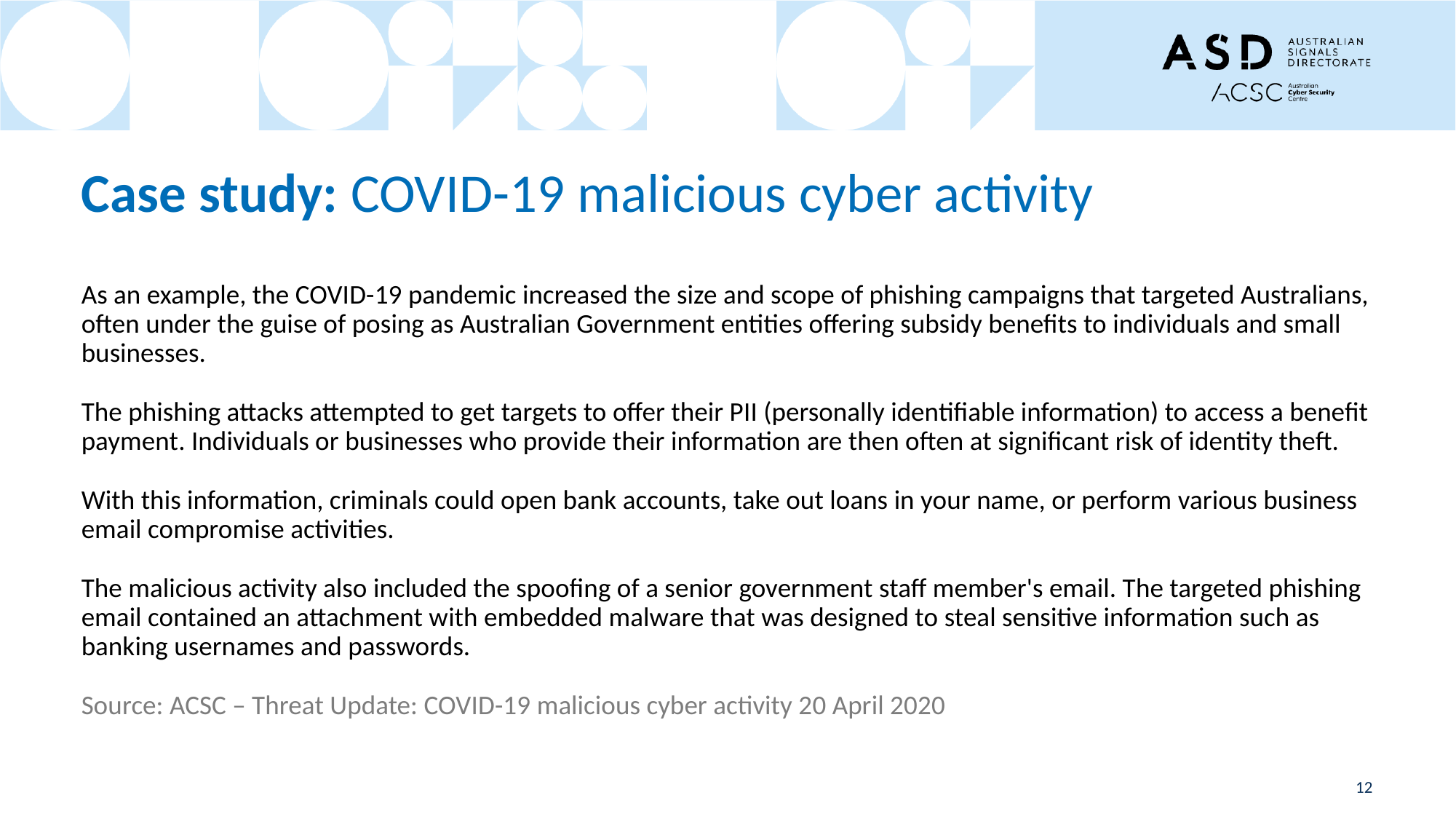

# Case study: COVID-19 malicious cyber activity
As an example, the COVID-19 pandemic increased the size and scope of phishing campaigns that targeted Australians, often under the guise of posing as Australian Government entities offering subsidy benefits to individuals and small businesses.
The phishing attacks attempted to get targets to offer their PII (personally identifiable information) to access a benefit payment. Individuals or businesses who provide their information are then often at significant risk of identity theft.
With this information, criminals could open bank accounts, take out loans in your name, or perform various business email compromise activities.
The malicious activity also included the spoofing of a senior government staff member's email. The targeted phishing email contained an attachment with embedded malware that was designed to steal sensitive information such as banking usernames and passwords.
Source: ACSC – Threat Update: COVID-19 malicious cyber activity 20 April 2020
12